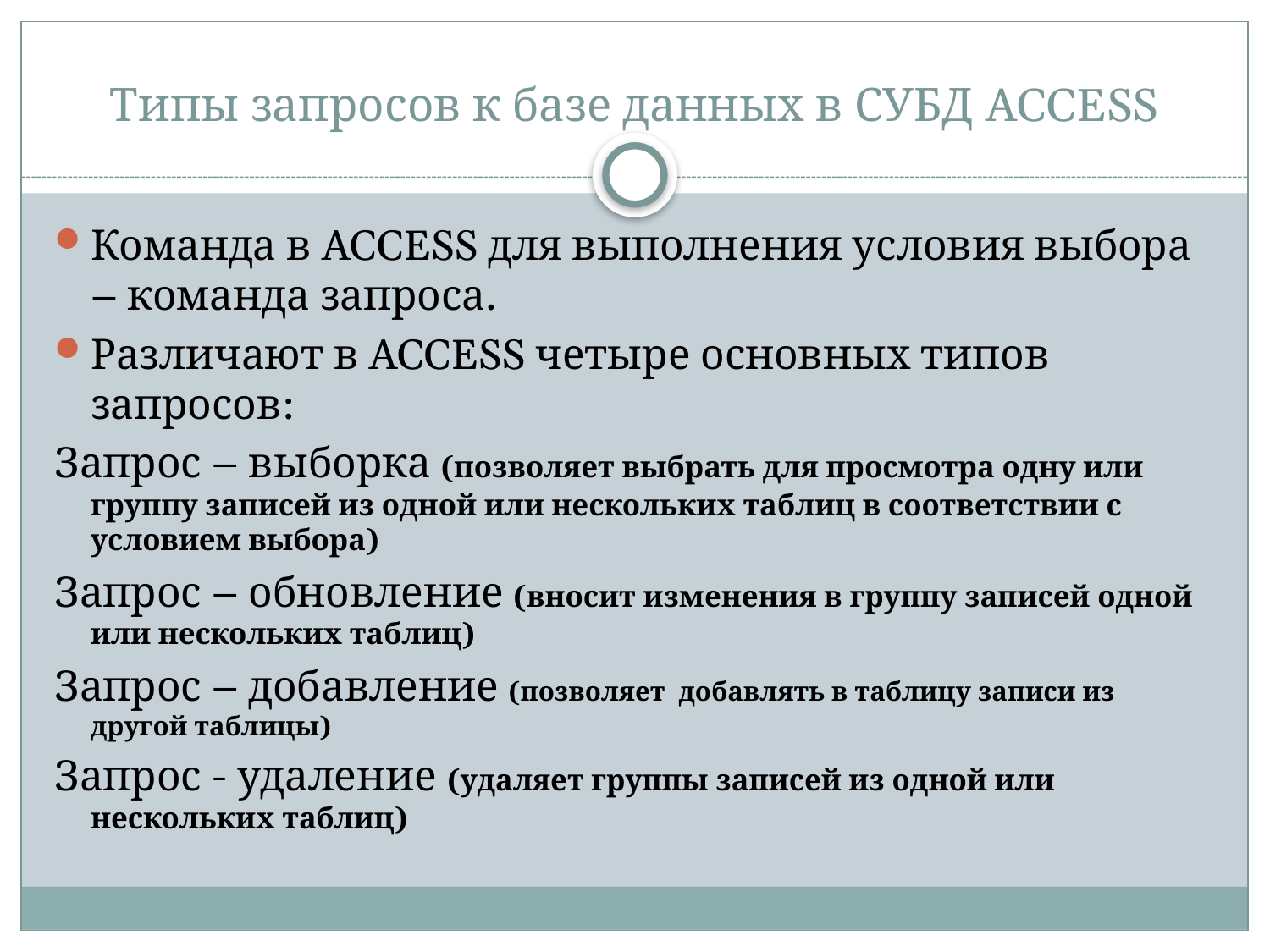

# Типы запросов к базе данных в СУБД ACCESS
Команда в ACCESS для выполнения условия выбора – команда запроса.
Различают в ACCESS четыре основных типов запросов:
Запрос – выборка (позволяет выбрать для просмотра одну или группу записей из одной или нескольких таблиц в соответствии с условием выбора)
Запрос – обновление (вносит изменения в группу записей одной или нескольких таблиц)
Запрос – добавление (позволяет  добавлять в таблицу записи из другой таблицы)
Запрос - удаление (удаляет группы записей из одной или нескольких таблиц)